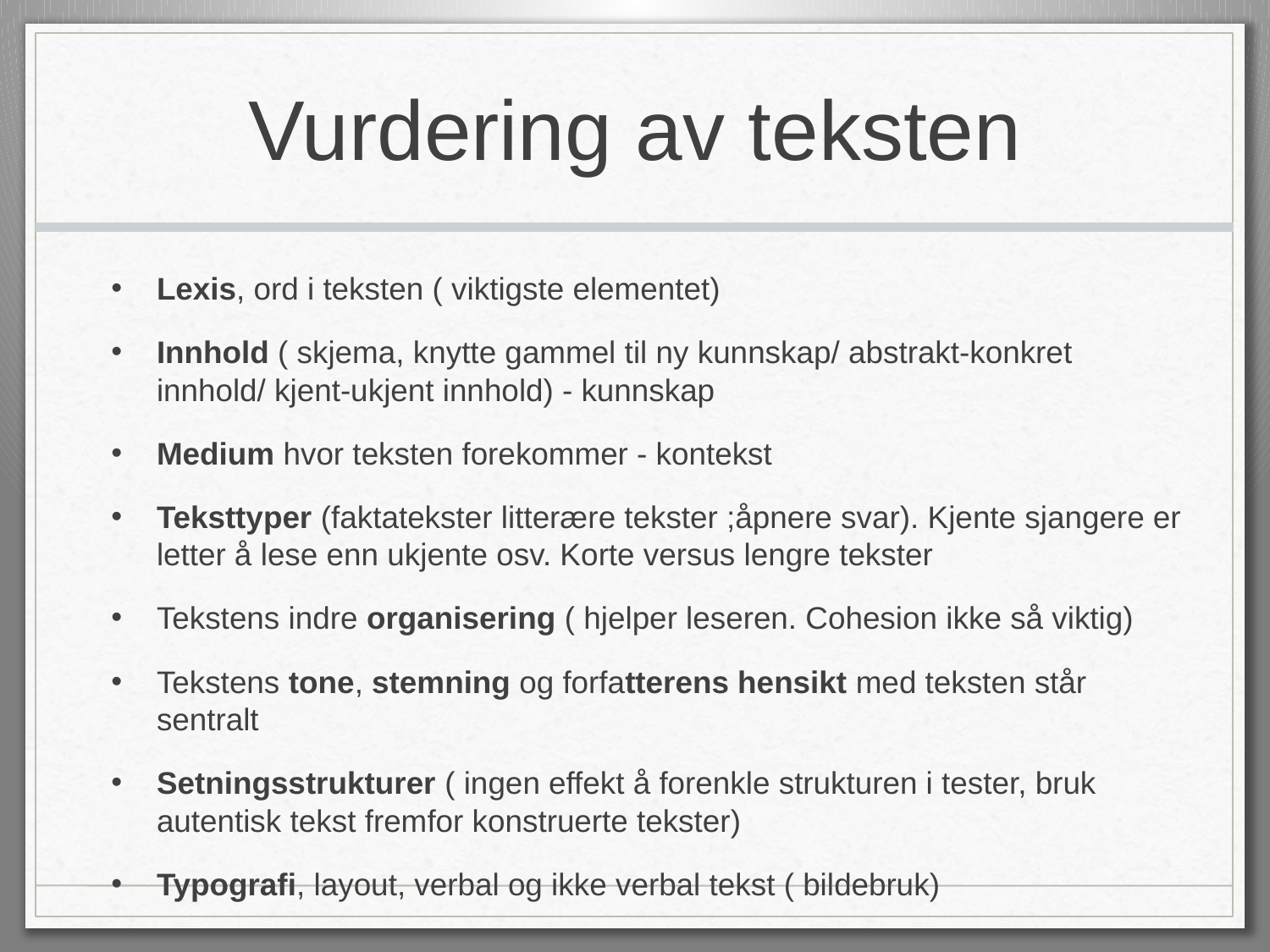

# Vurdering av teksten
Lexis, ord i teksten ( viktigste elementet)
Innhold ( skjema, knytte gammel til ny kunnskap/ abstrakt-konkret innhold/ kjent-ukjent innhold) - kunnskap
Medium hvor teksten forekommer - kontekst
Teksttyper (faktatekster litterære tekster ;åpnere svar). Kjente sjangere er letter å lese enn ukjente osv. Korte versus lengre tekster
Tekstens indre organisering ( hjelper leseren. Cohesion ikke så viktig)
Tekstens tone, stemning og forfatterens hensikt med teksten står sentralt
Setningsstrukturer ( ingen effekt å forenkle strukturen i tester, bruk autentisk tekst fremfor konstruerte tekster)
Typografi, layout, verbal og ikke verbal tekst ( bildebruk)